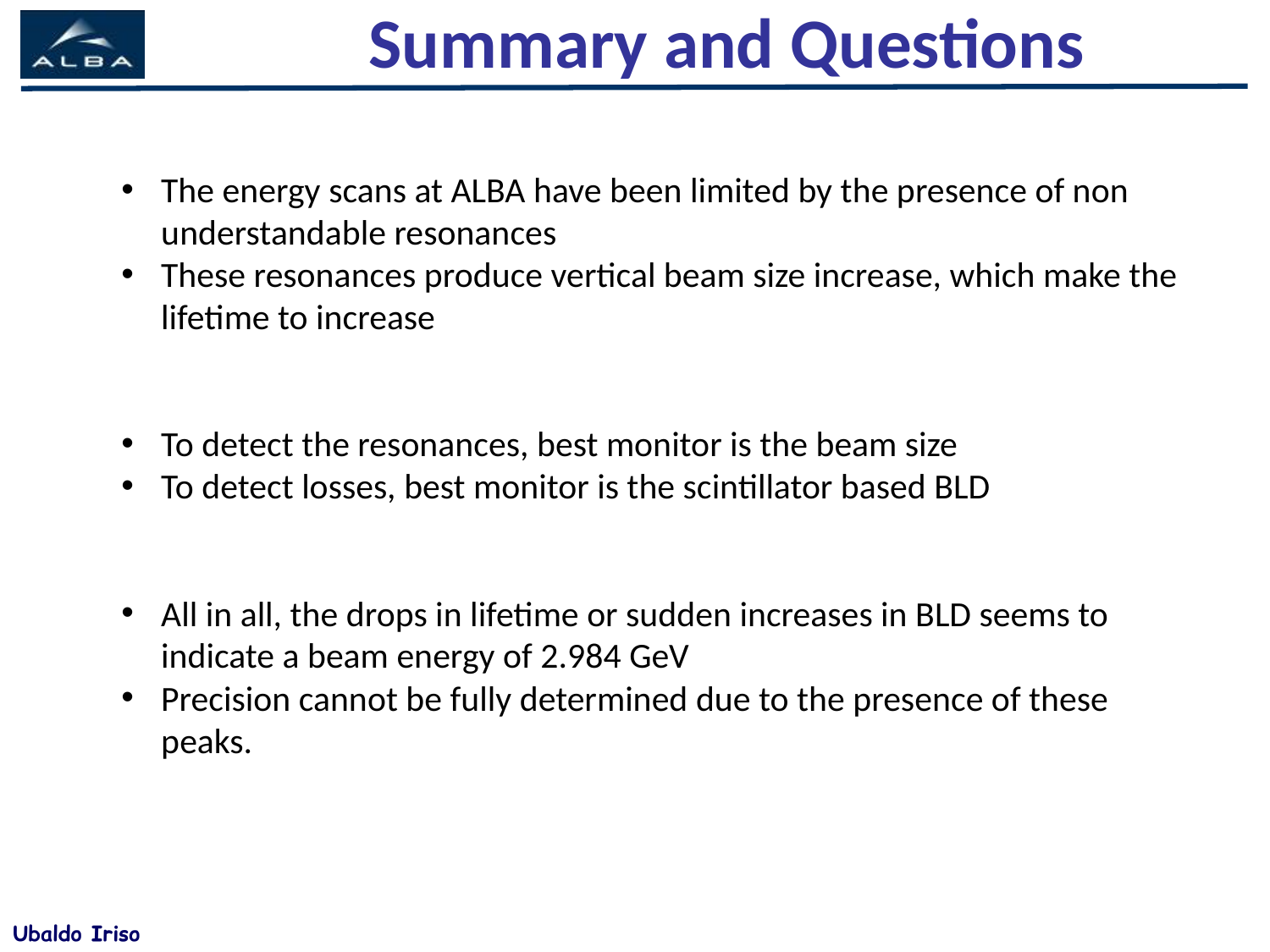

Summary and Questions
The energy scans at ALBA have been limited by the presence of non understandable resonances
These resonances produce vertical beam size increase, which make the lifetime to increase

To detect the resonances, best monitor is the beam size
To detect losses, best monitor is the scintillator based BLD

All in all, the drops in lifetime or sudden increases in BLD seems to indicate a beam energy of 2.984 GeV
Precision cannot be fully determined due to the presence of these peaks.
Ubaldo Iriso